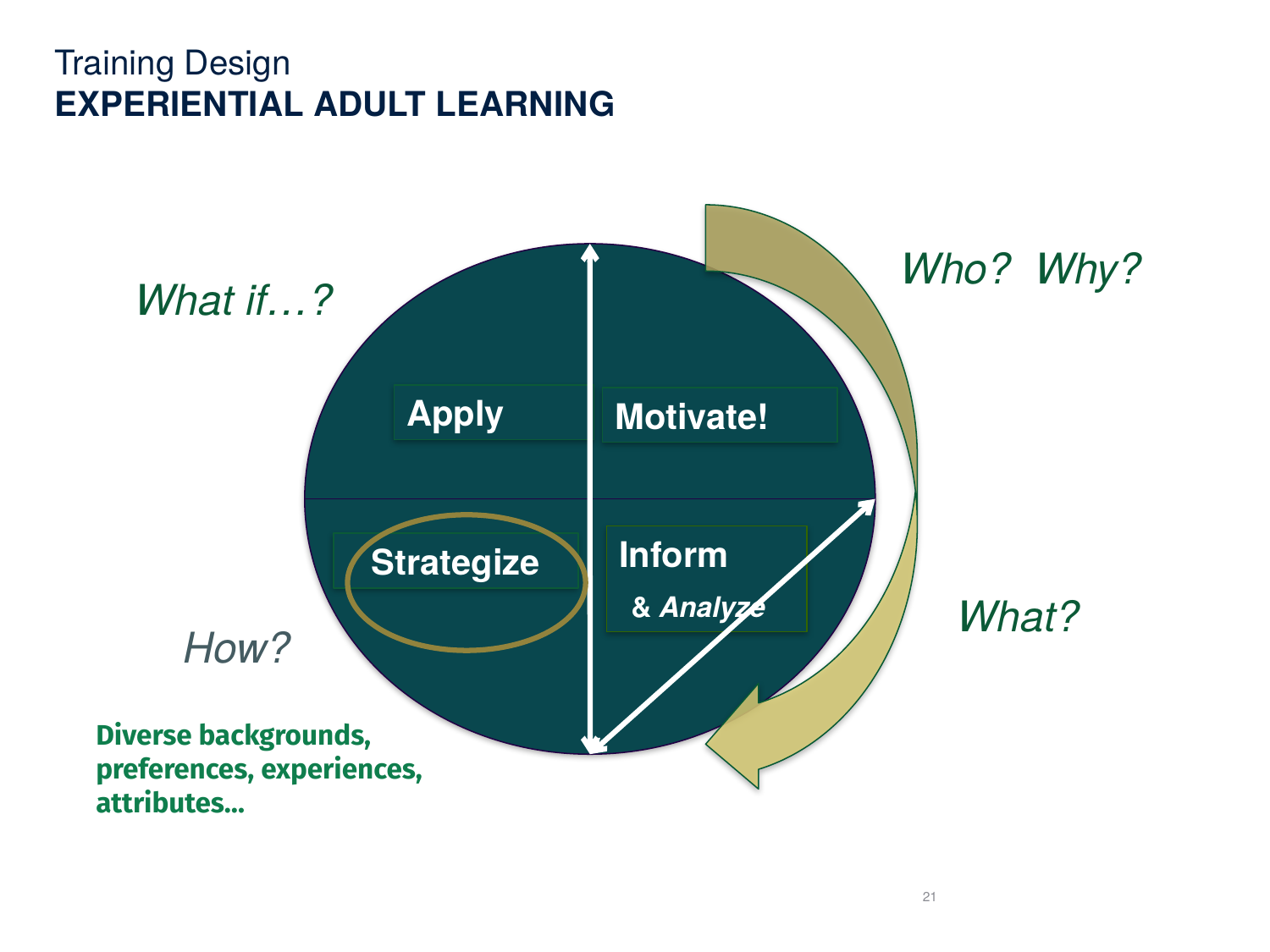

Training Design
Experiential Adult Learning

Who?  Why?

Apply
Motivate!
Inform
 & Analyze
Strategize
What if…?

What?
How?
Diverse backgrounds,
preferences, experiences,
attributes…

21